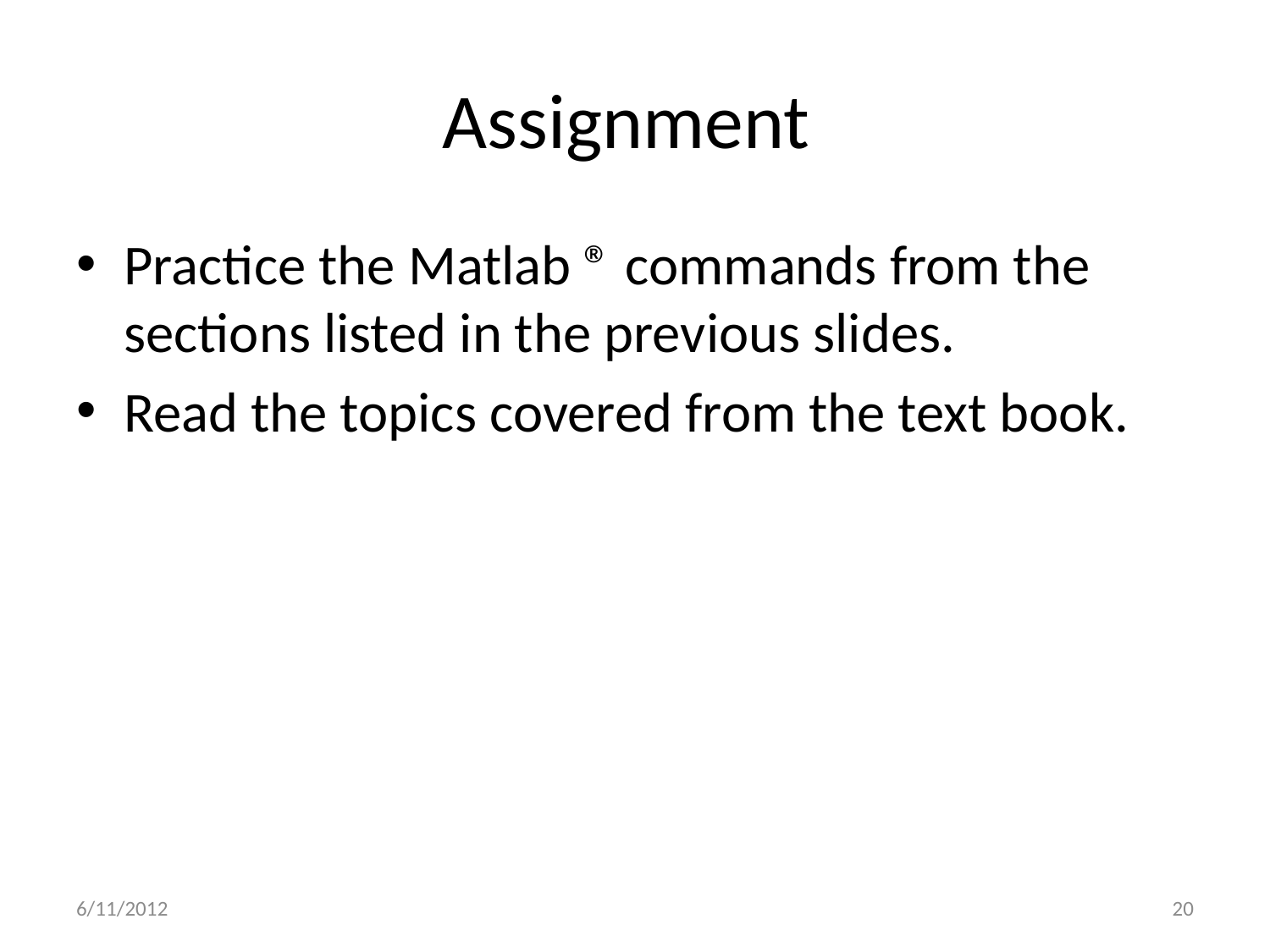

# Assignment
Practice the Matlab ® commands from the sections listed in the previous slides.
Read the topics covered from the text book.
6/11/2012

20